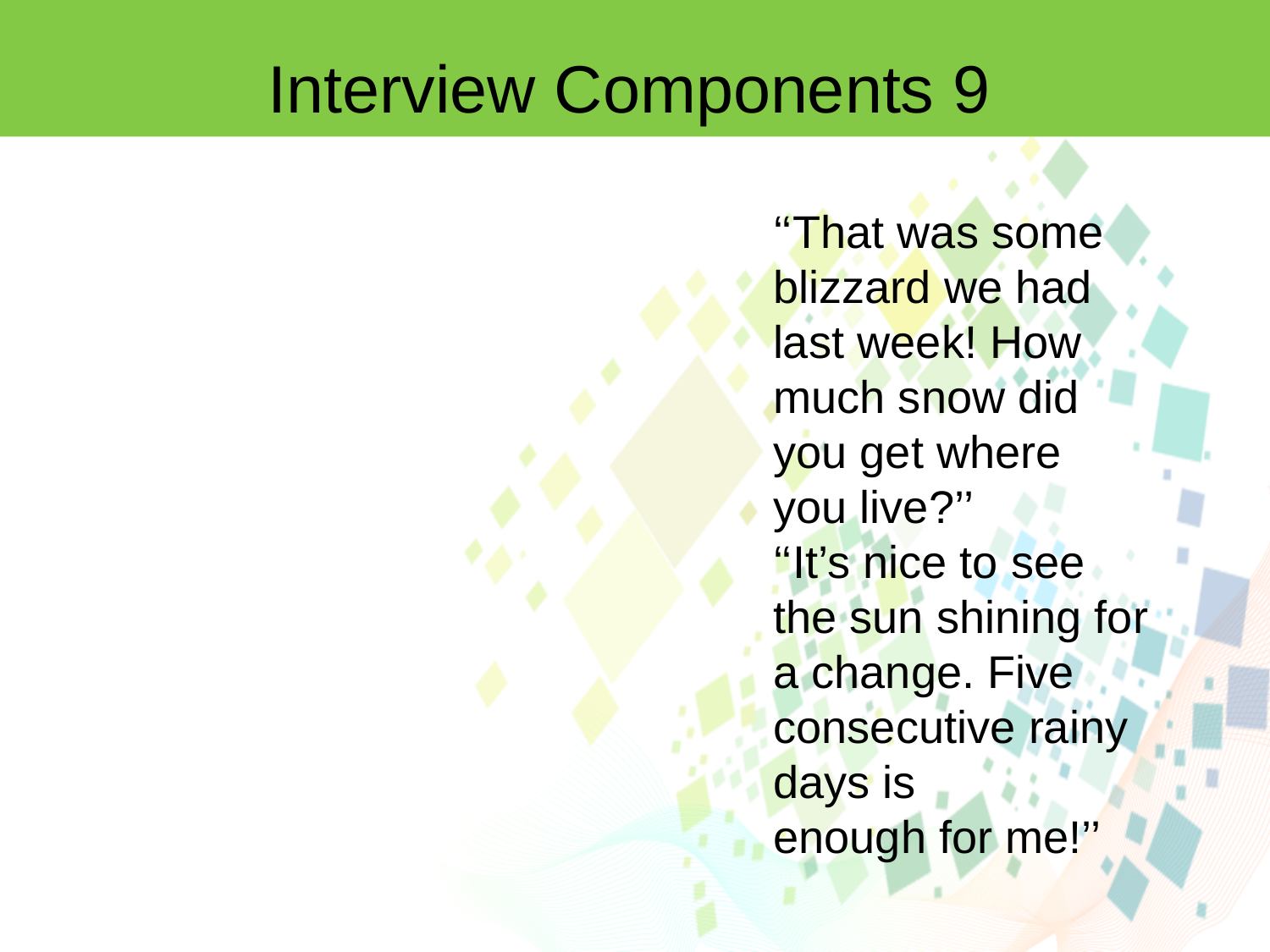

Interview Components 9
‘‘That was some blizzard we had last week! How much snow did you get where
you live?’’
‘‘It’s nice to see the sun shining for a change. Five consecutive rainy days is
enough for me!’’